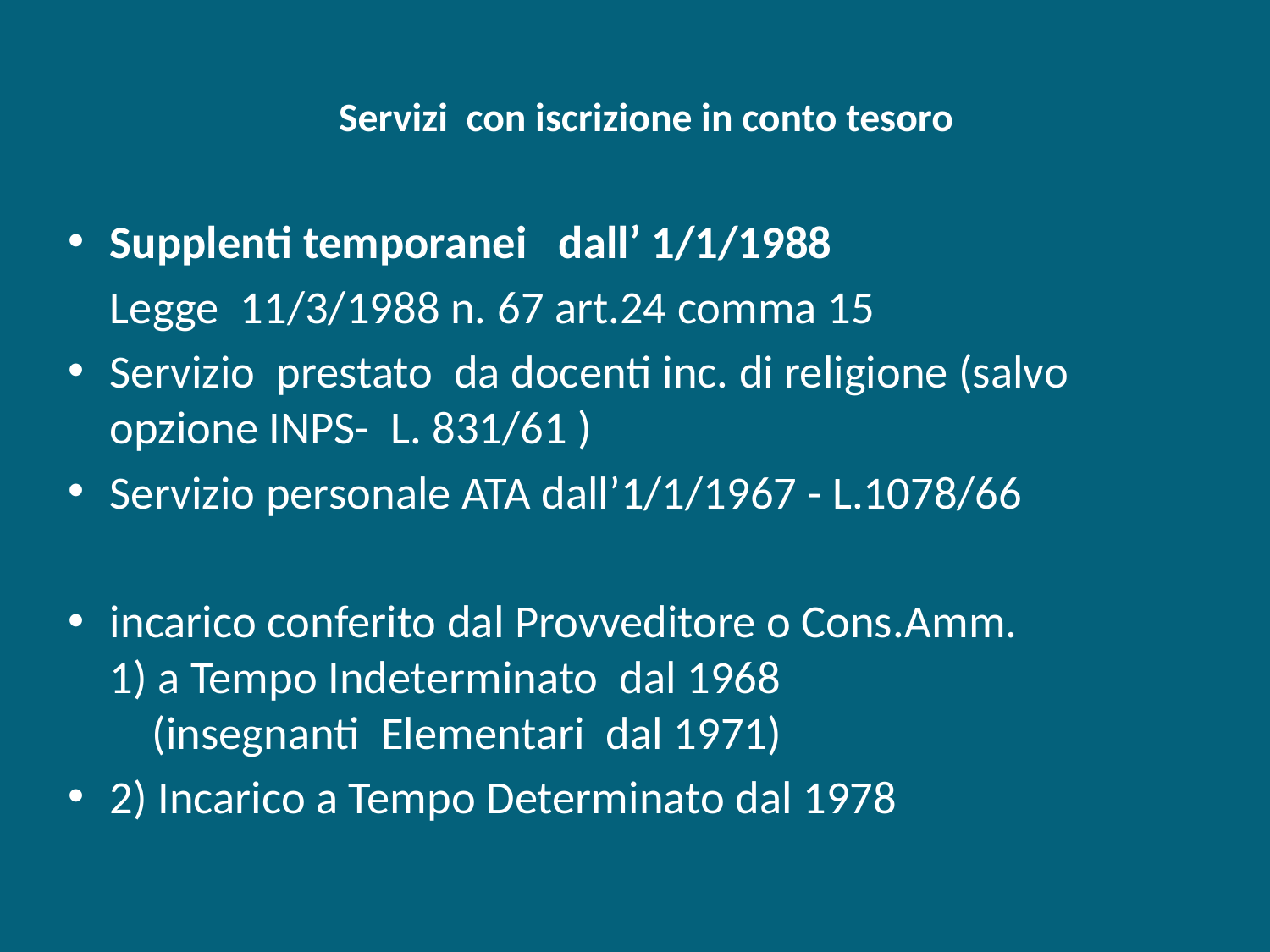

# Servizi  con iscrizione in conto tesoro
Supplenti temporanei   dall’ 1/1/1988
    Legge  11/3/1988 n. 67 art.24 comma 15
Servizio  prestato  da docenti inc. di religione (salvo opzione INPS-  L. 831/61 )
Servizio personale ATA dall’1/1/1967 - L.1078/66

incarico conferito dal Provveditore o Cons.Amm.
1) a Tempo Indeterminato  dal 1968
    (insegnanti  Elementari  dal 1971)
2) Incarico a Tempo Determinato dal 1978